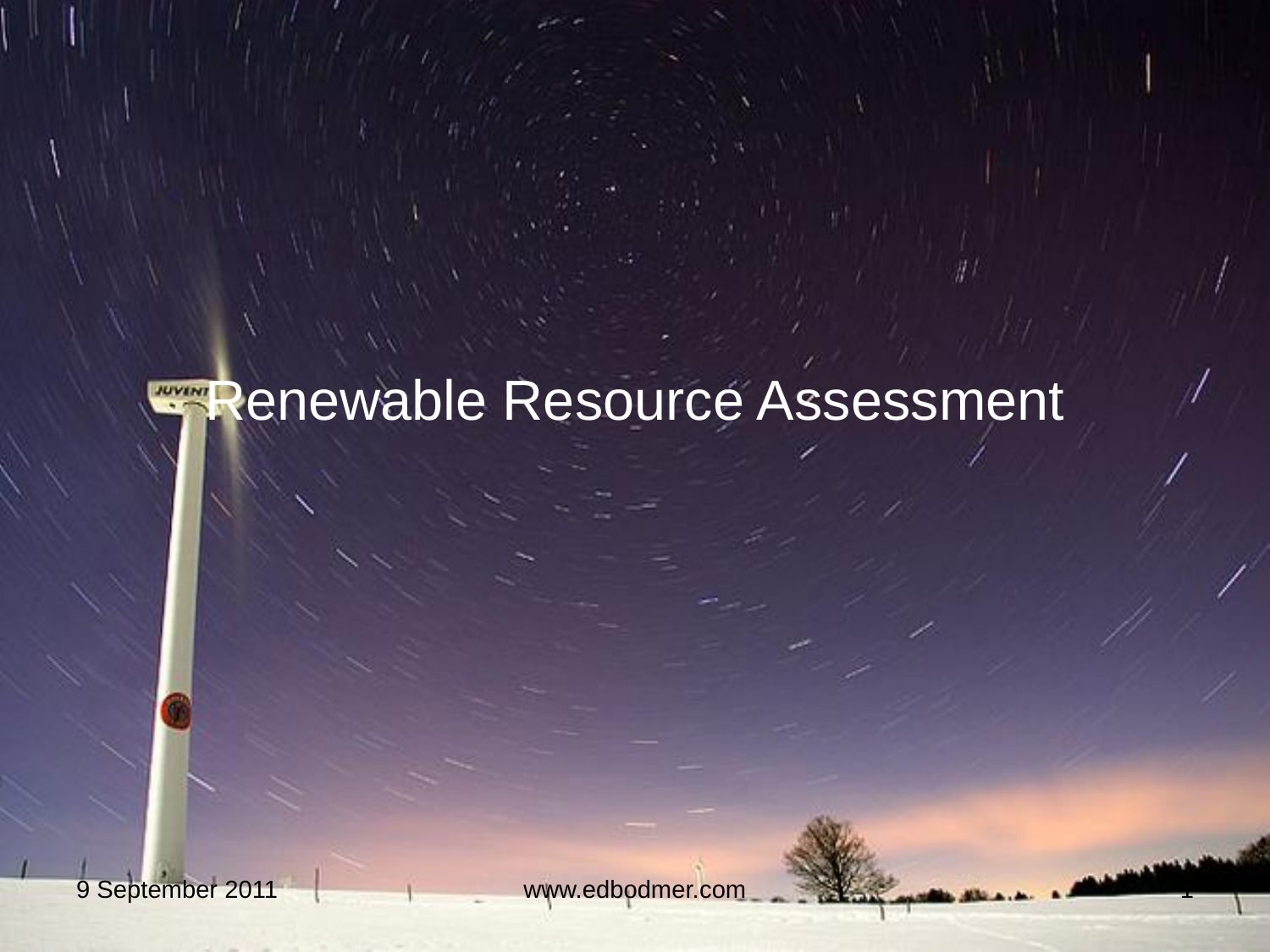

# Renewable Resource Assessment
9 September 2011
www.edbodmer.com
1